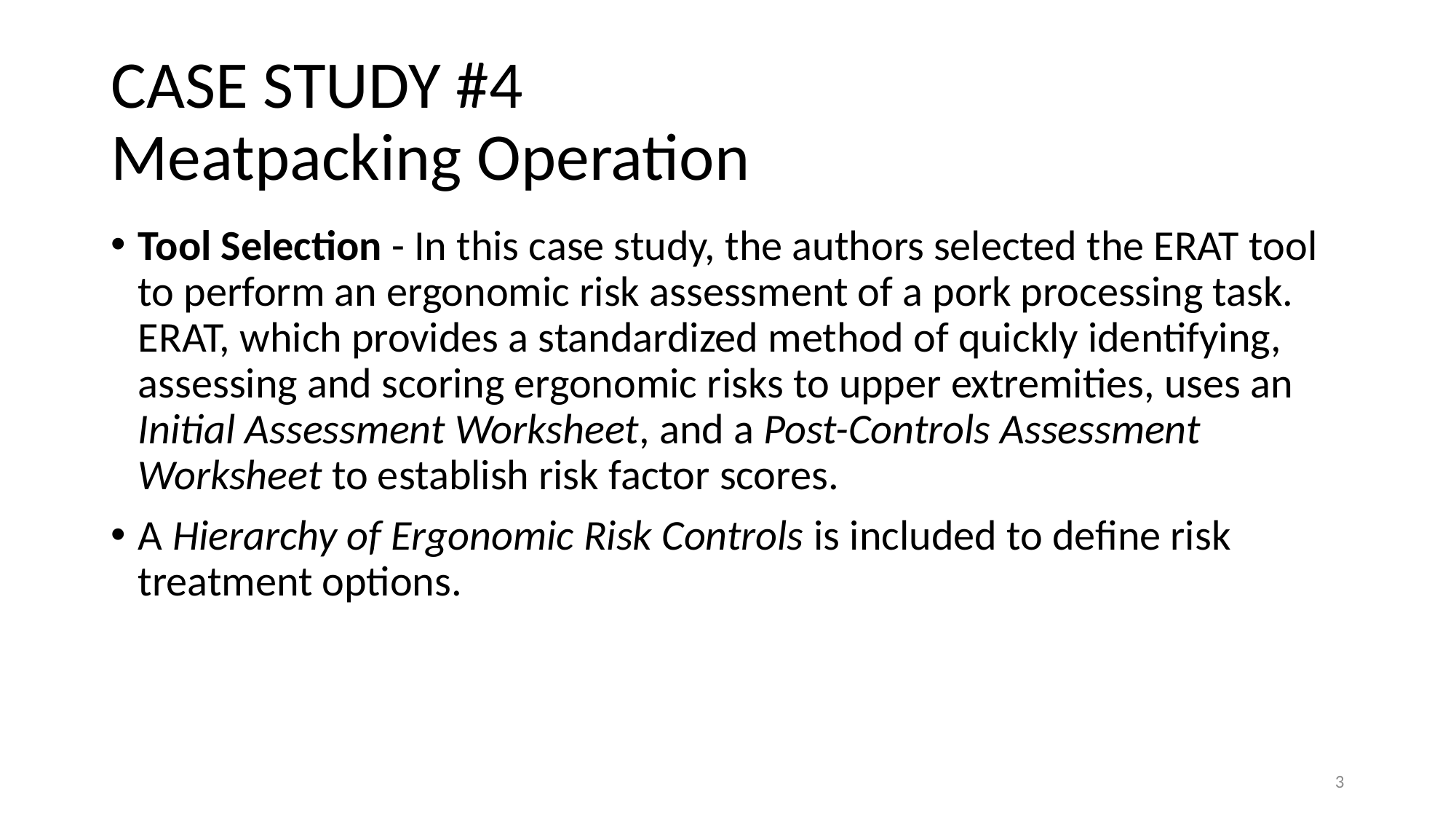

# CASE STUDY #4 Meatpacking Operation
Tool Selection - In this case study, the authors selected the ERAT tool to perform an ergonomic risk assessment of a pork processing task.  ERAT, which provides a standardized method of quickly identifying, assessing and scoring ergonomic risks to upper extremities, uses an Initial Assessment Worksheet, and a Post-Controls Assessment Worksheet to establish risk factor scores.
A Hierarchy of Ergonomic Risk Controls is included to define risk treatment options.
3